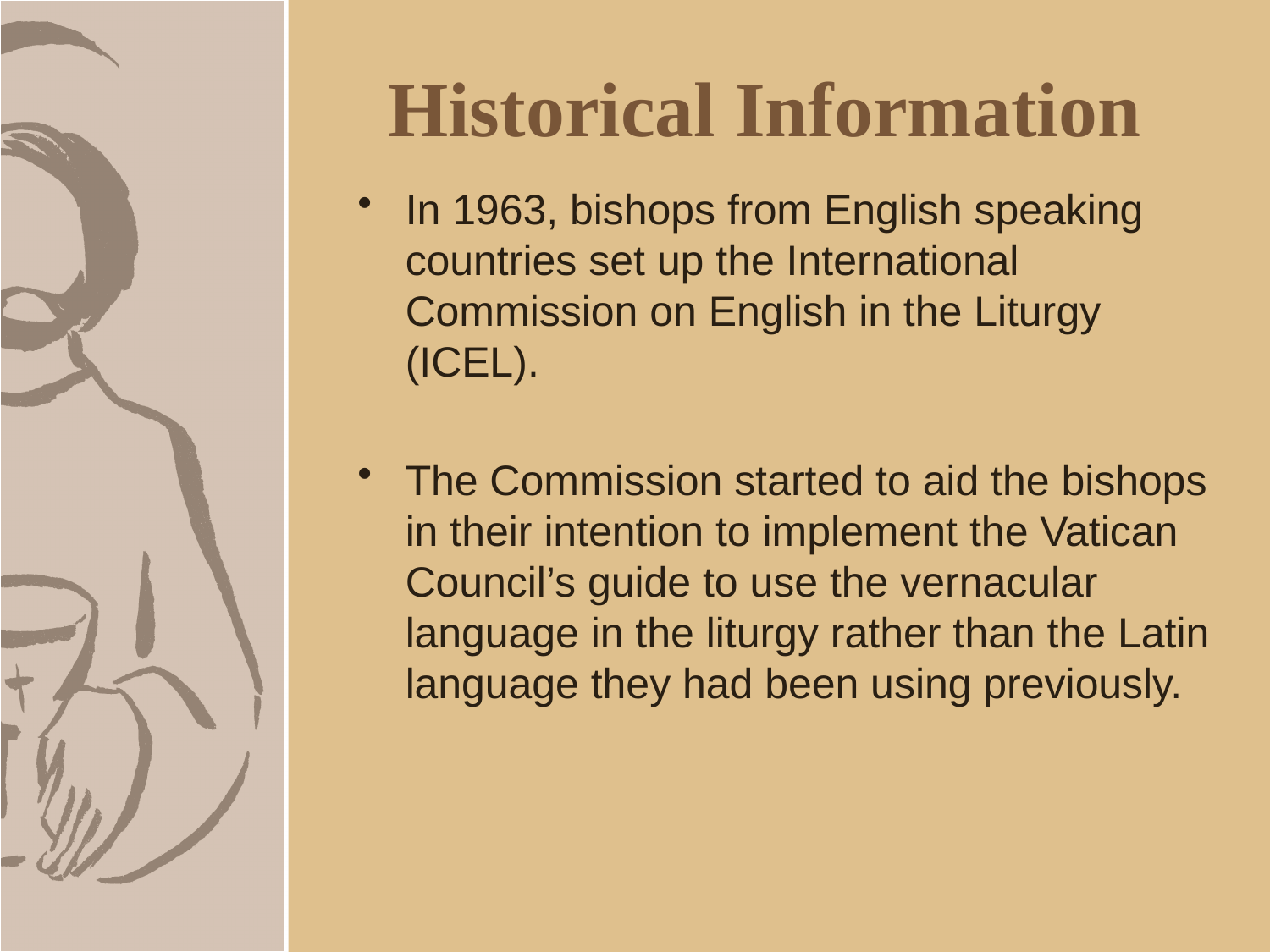

# Historical Information
In 1963, bishops from English speaking countries set up the International Commission on English in the Liturgy (ICEL).

The Commission started to aid the bishops in their intention to implement the Vatican Council’s guide to use the vernacular language in the liturgy rather than the Latin language they had been using previously.